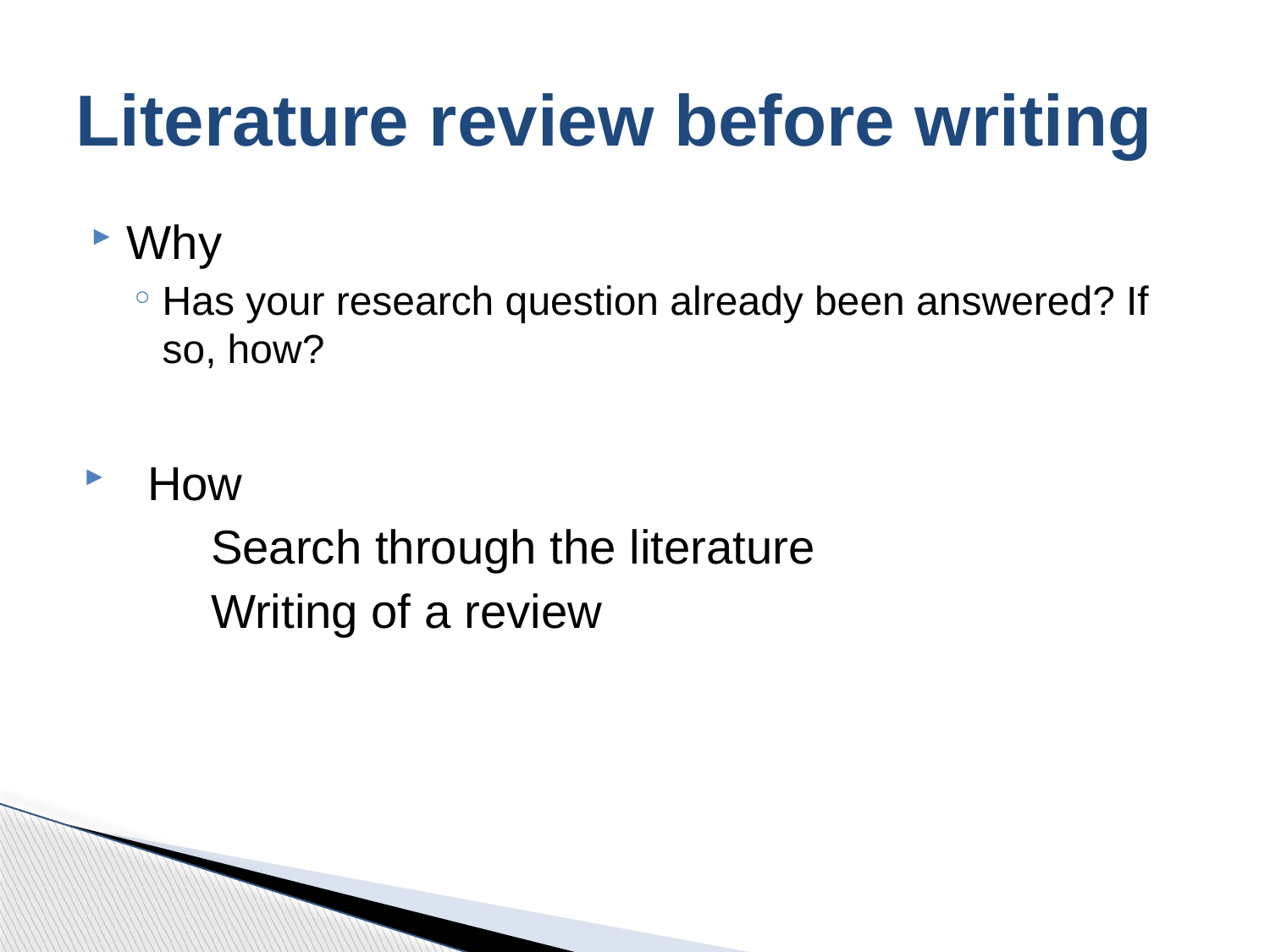

# Literature review before writing
Why
Has your research question already been answered? If so, how?

How
	Search through the literature
	Writing of a review